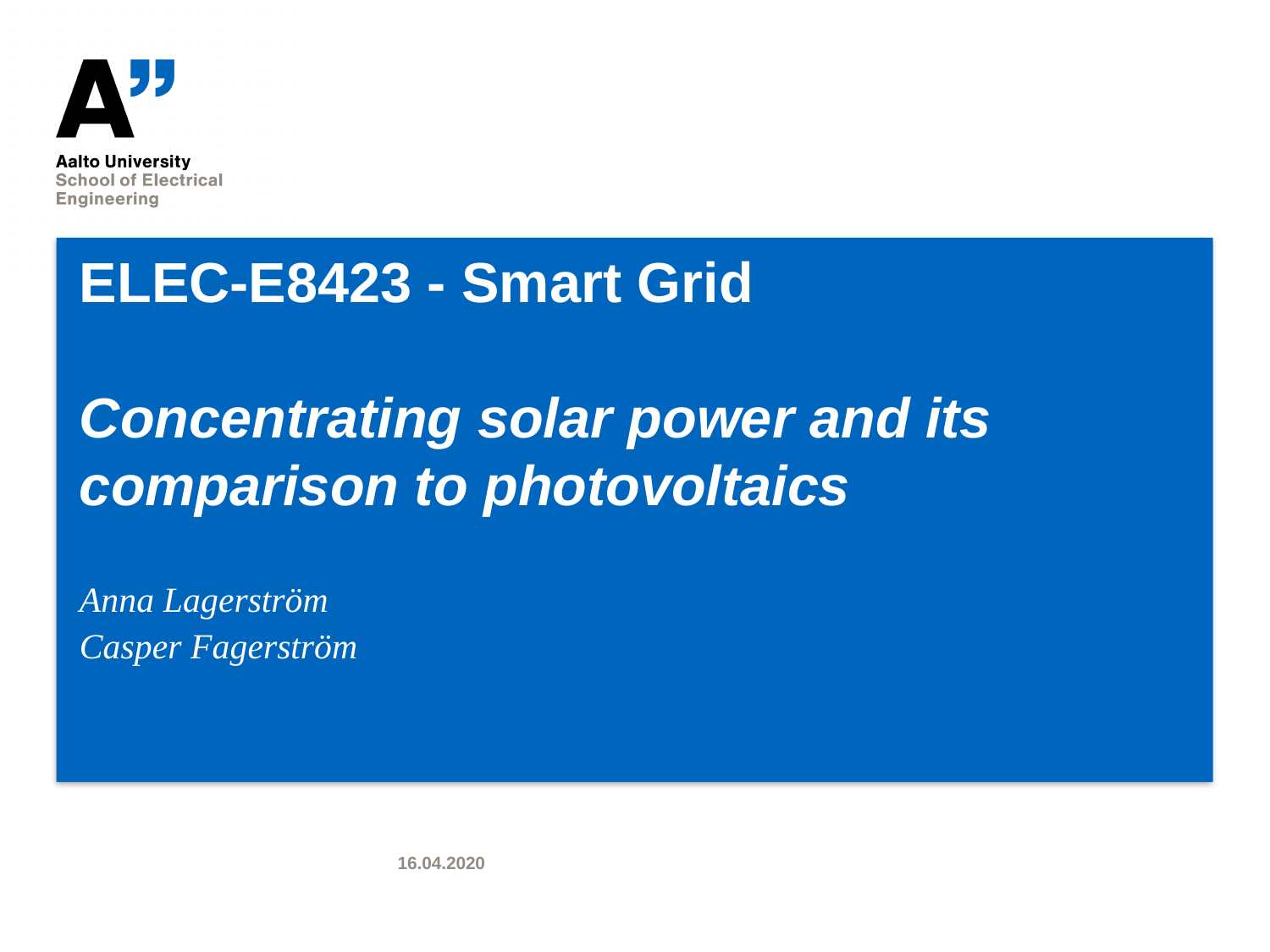

# ELEC-E8423 - Smart Grid Concentrating solar power and its comparison to photovoltaics
Anna Lagerström
Casper Fagerström

16.04.2020